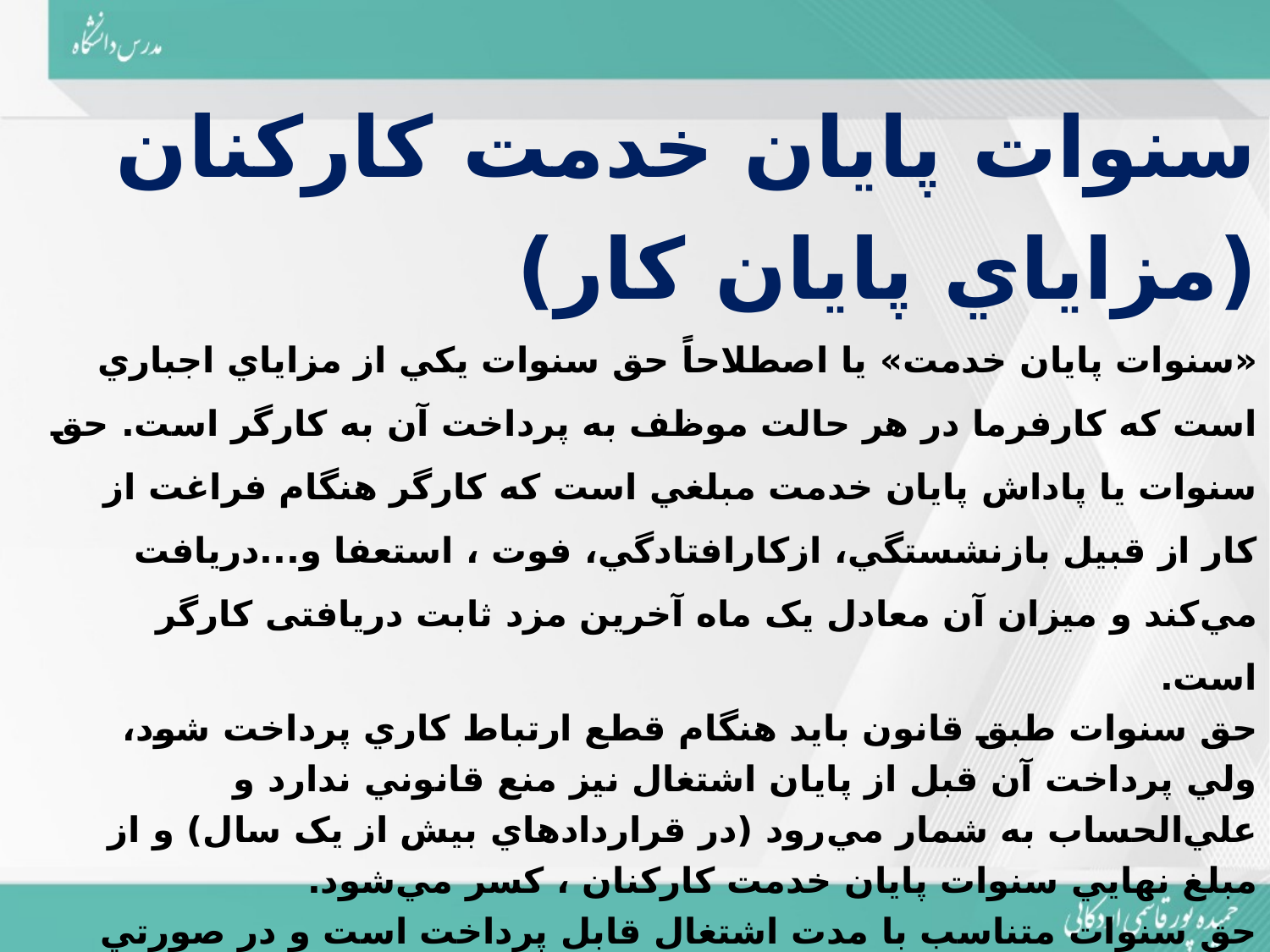

سنوات پايان خدمت کارکنان (مزاياي پايان کار)
«سنوات پايان خدمت» یا اصطلاحاً حق سنوات يکي از مزاياي اجباري است که کارفرما در هر حالت موظف به پرداخت آن به کارگر است. حق سنوات يا پاداش پايان خدمت مبلغي است که کارگر هنگام فراغت از کار از قبيل بازنشستگي، ازکارافتادگي، فوت ، استعفا و...دريافت مي‌کند و ميزان آن معادل يک ماه آخرين مزد ثابت دریافتی کارگر است.
حق سنوات طبق قانون بايد هنگام قطع ارتباط کاري پرداخت شود، ولي پرداخت آن قبل از پايان اشتغال نيز منع قانوني ندارد و علي‌الحساب به شمار مي‌رود (در قراردادهاي بيش از يک سال) و از مبلغ نهايي سنوات پايان خدمت کارکنان ، کسر مي‌شود.
حق سنوات متناسب با مدت اشتغال قابل پرداخت است و در صورتي که کارگر فوت کند به خانواده وي پرداخت مي‌شود.و پرداخت آن به عهده کارفرما است. ميزان حق سنوات نبايد از حداقل مزد ثابت کارگر در سال مربوط کمتر باشد . ولي در قانون سقف خاصي براي آن مقرر نشده است.